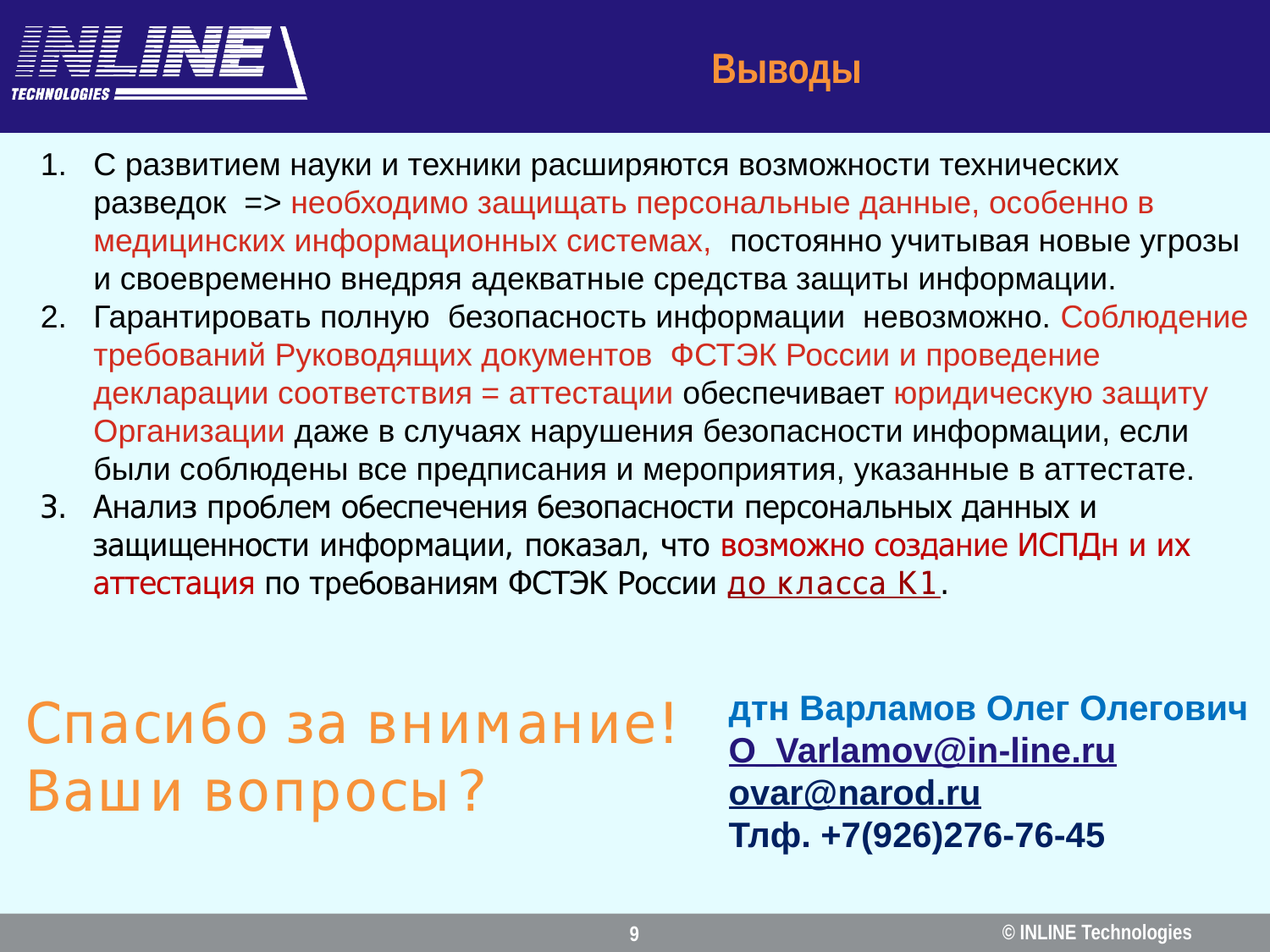

# Выводы
С развитием науки и техники расширяются возможности технических разведок  => необходимо защищать персональные данные, особенно в медицинских информационных системах,  постоянно учитывая новые угрозы и своевременно внедряя адекватные средства защиты информации.
Гарантировать полную  безопасность информации  невозможно. Соблюдение требований Руководящих документов  ФСТЭК России и проведение декларации соответствия = аттестации обеспечивает юридическую защиту Организации даже в случаях нарушения безопасности информации, если были соблюдены все предписания и мероприятия, указанные в аттестате.
Анализ проблем обеспечения безопасности персональных данных и защищенности информации, показал, что возможно создание ИСПДн и их аттестация по требованиям ФСТЭК России до класса К1.

дтн Варламов Олег Олегович
O_Varlamov@in-line.ru
ovar@narod.ru
Тлф. +7(926)276-76-45
Спасибо за внимание!
Ваши вопросы?
© INLINE Technologies
9